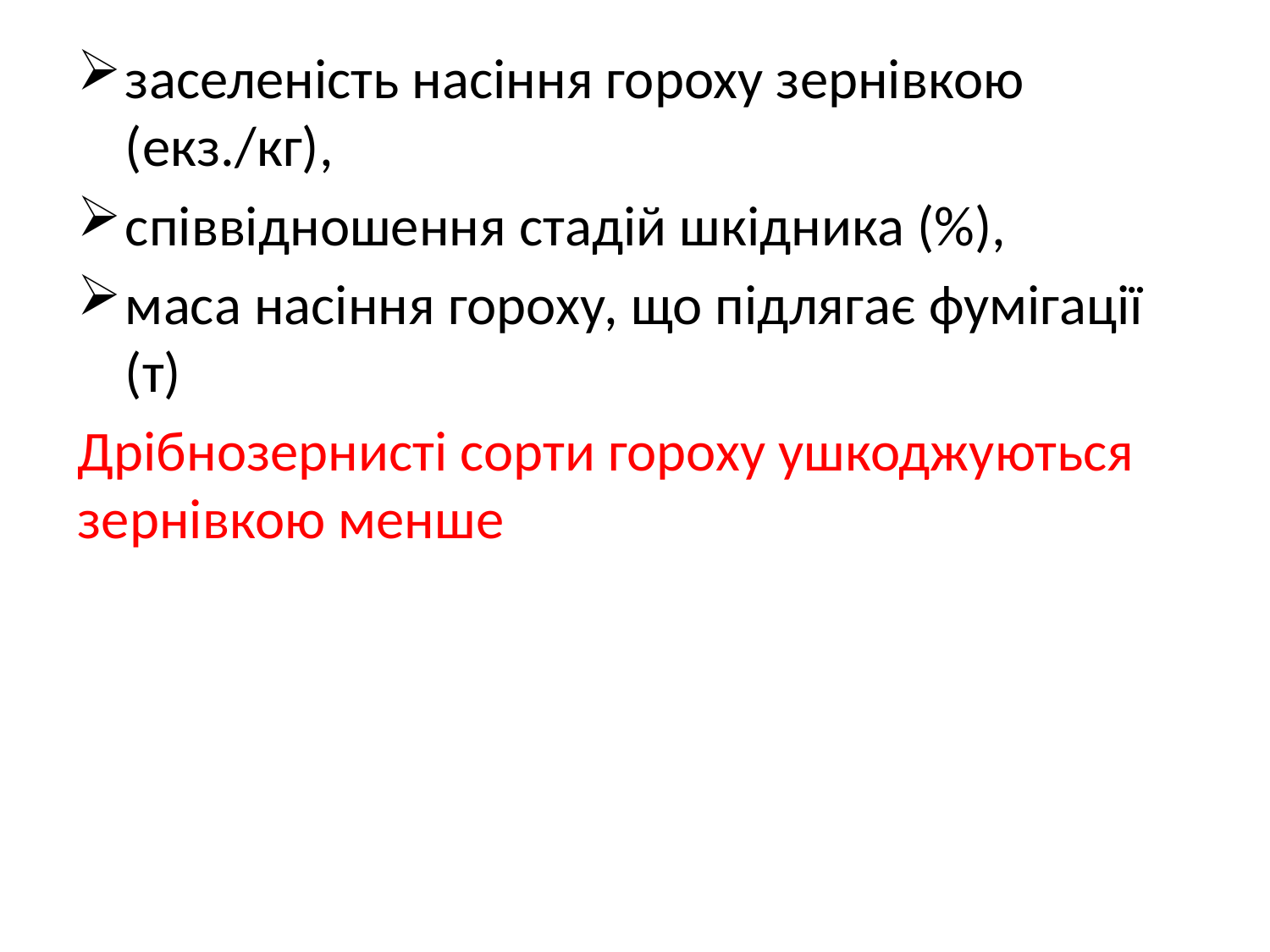

заселеність насіння гороху зернівкою (екз./кг),
співвідношення стадій шкідника (%),
маса насіння гороху, що підлягає фумігації (т)
Дрібнозернисті сорти гороху ушкоджуються зернівкою менше